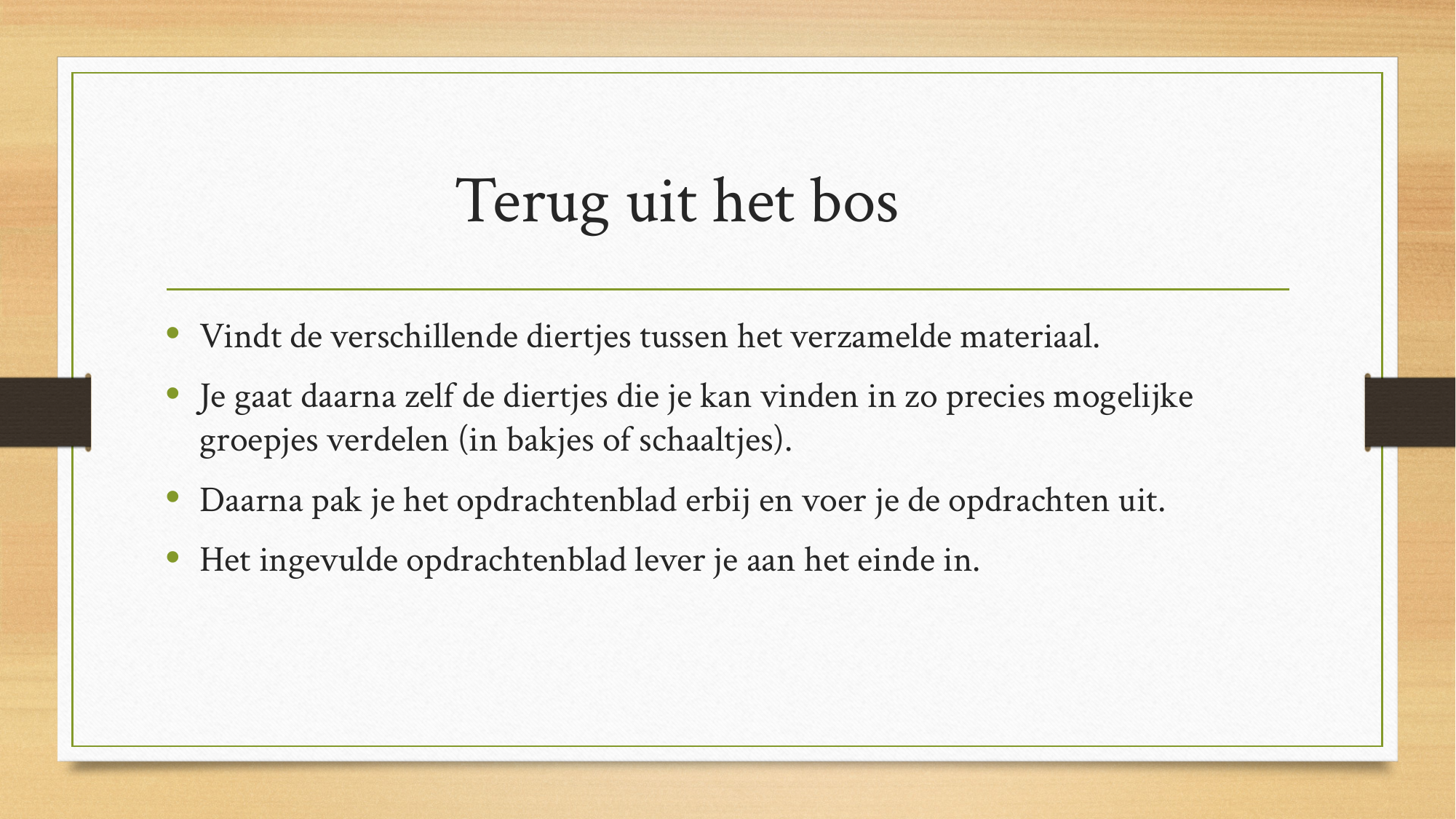

# Terug uit het bos
Vindt de verschillende diertjes tussen het verzamelde materiaal.
Je gaat daarna zelf de diertjes die je kan vinden in zo precies mogelijke groepjes verdelen (in bakjes of schaaltjes).
Daarna pak je het opdrachtenblad erbij en voer je de opdrachten uit.
Het ingevulde opdrachtenblad lever je aan het einde in.